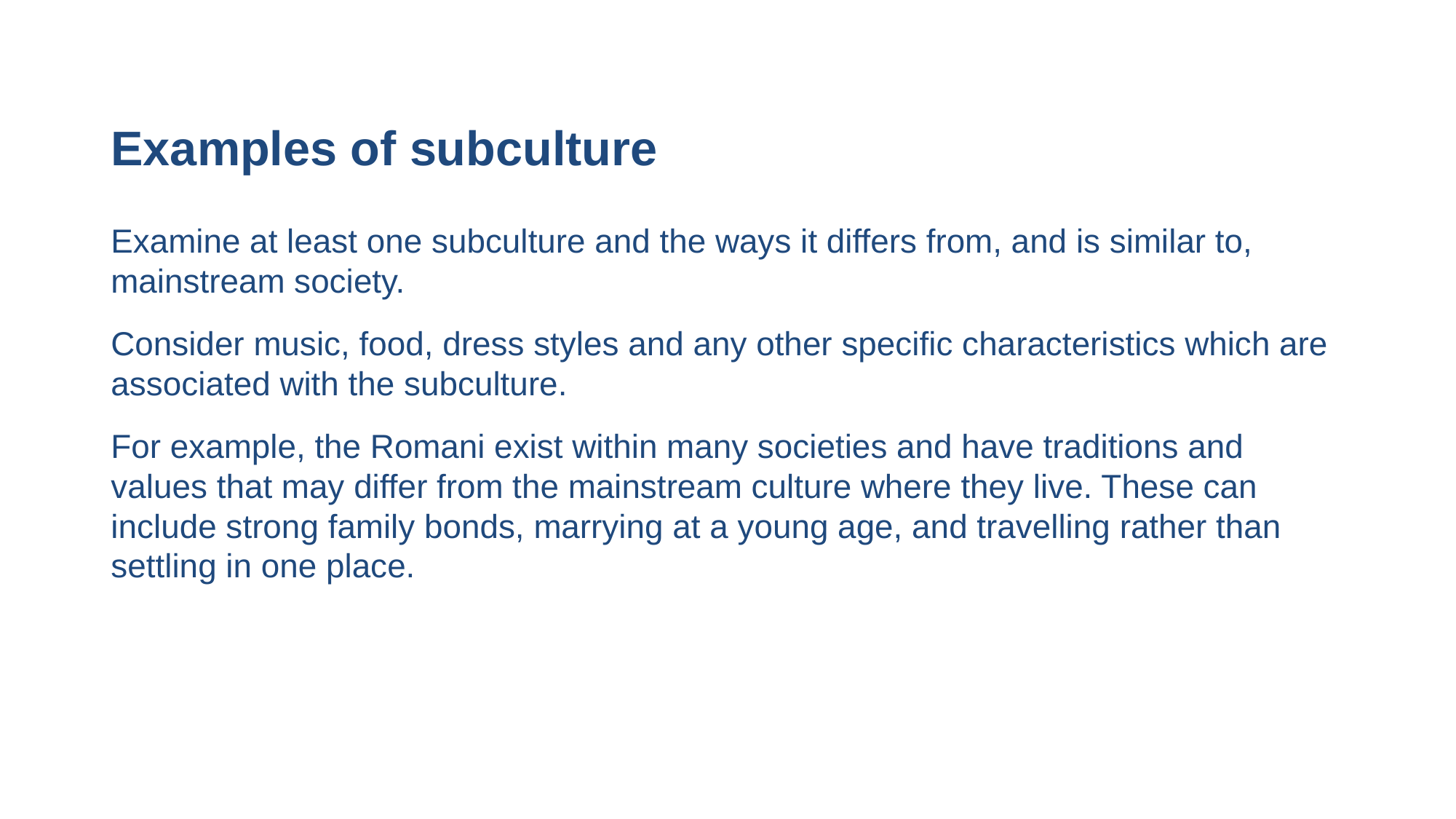

# Examples of subculture
Examine at least one subculture and the ways it differs from, and is similar to, mainstream society.
Consider music, food, dress styles and any other specific characteristics which are associated with the subculture.
For example, the Romani exist within many societies and have traditions and values that may differ from the mainstream culture where they live. These can include strong family bonds, marrying at a young age, and travelling rather than settling in one place.